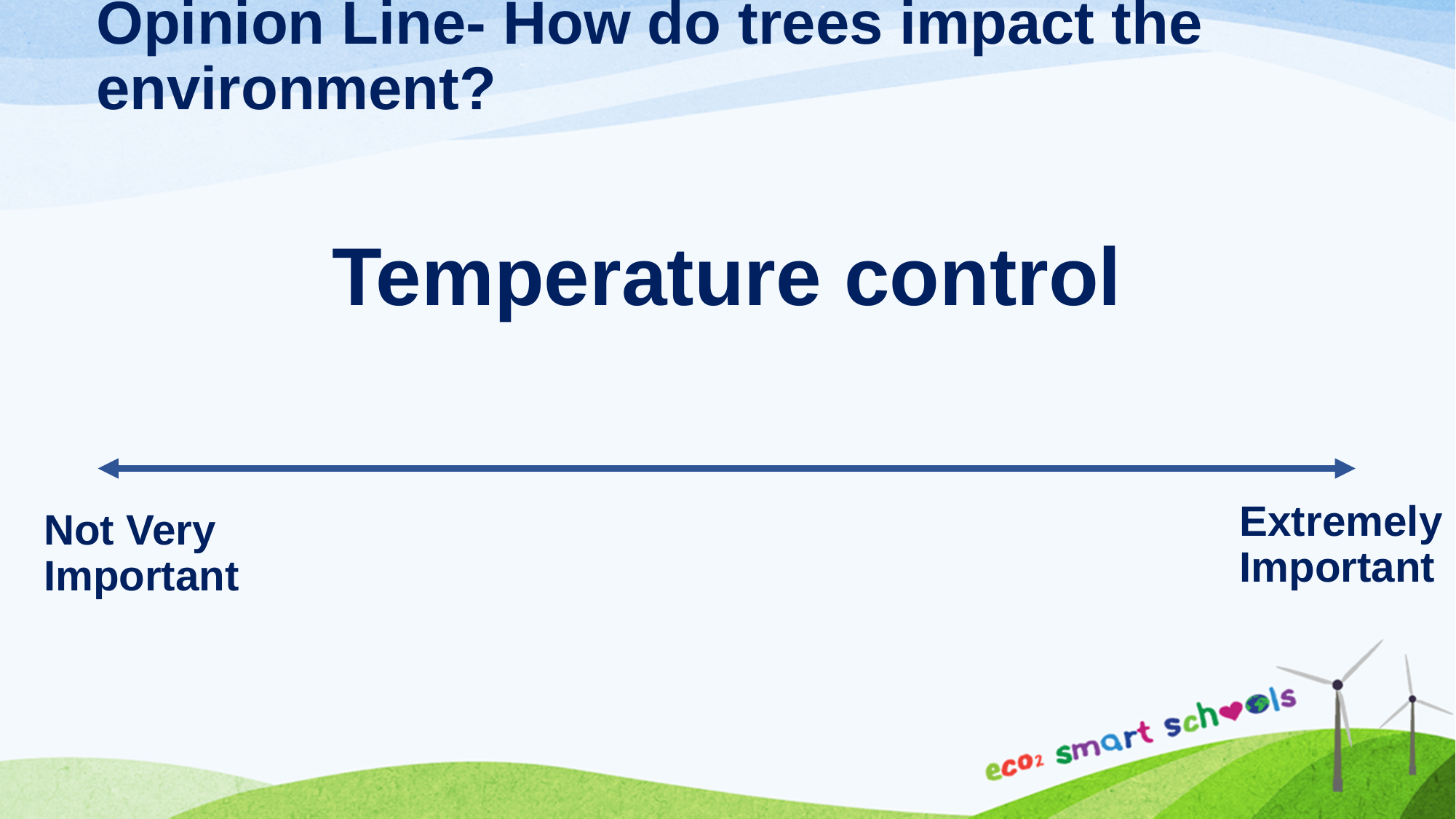

# Opinion Line- How do trees impact the environment?

Temperature control

Extremely Important

Not Very Important